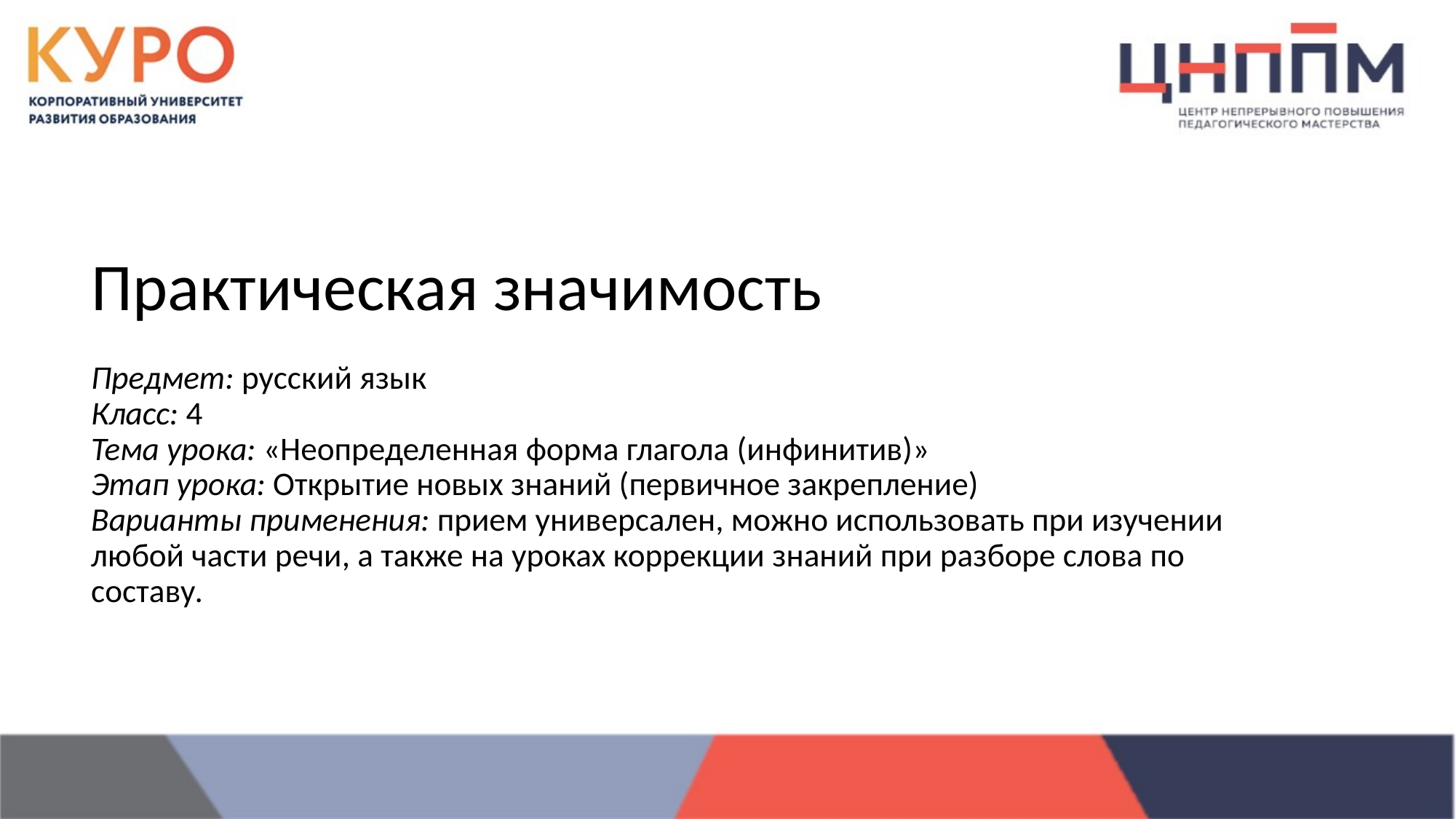

Практическая значимость
Предмет: русский язык
Класс: 4
Тема урока: «Неопределенная форма глагола (инфинитив)»
Этап урока: Открытие новых знаний (первичное закрепление)
Варианты применения: прием универсален, можно использовать при изучении любой части речи, а также на уроках коррекции знаний при разборе слова по составу.